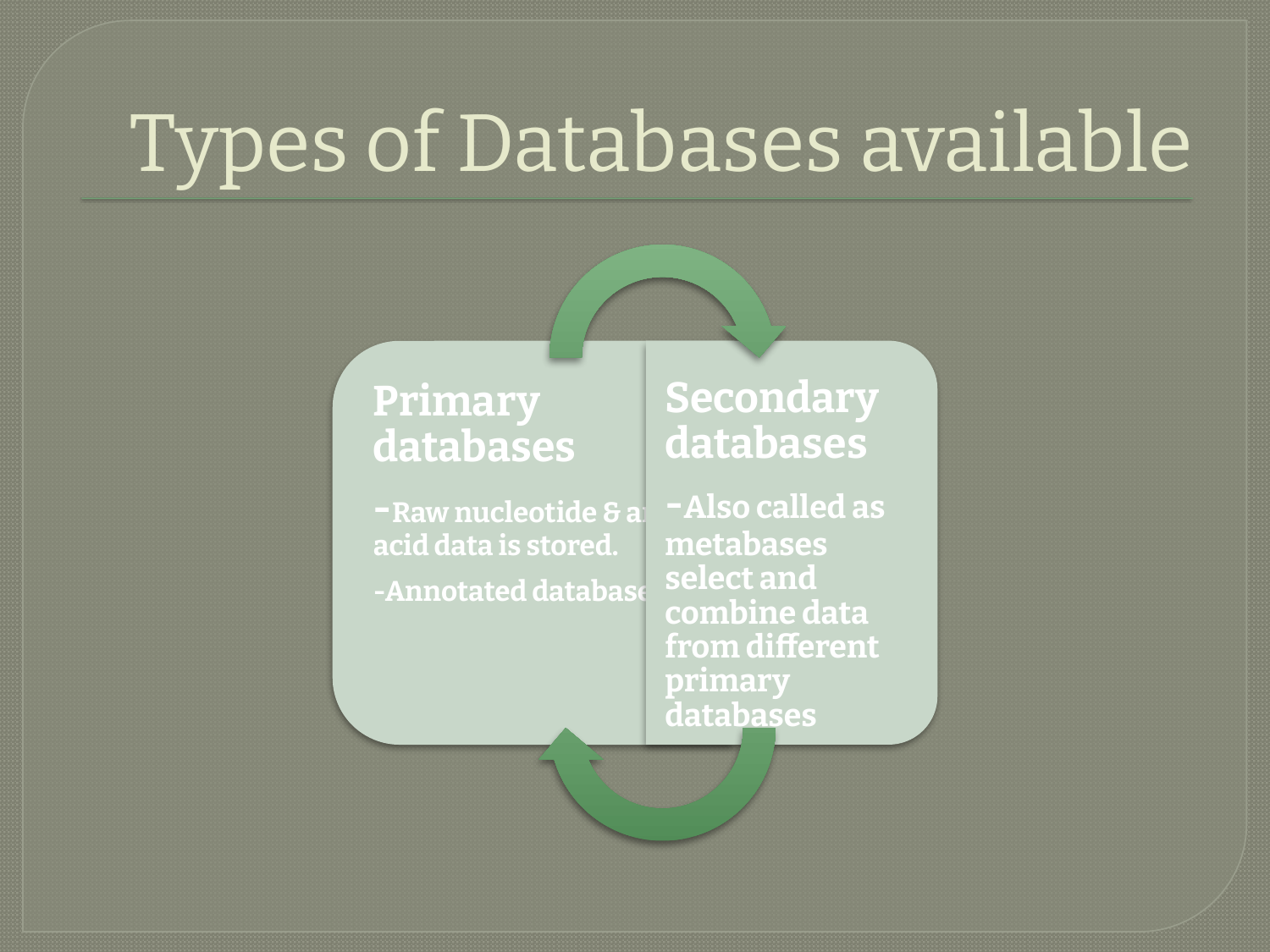

# Types of Databases available
Primary databases
-Raw nucleotide & amino acid data is stored.
-Annotated database info
Secondary databases
-Also called as metabases select and combine data from different primary databases